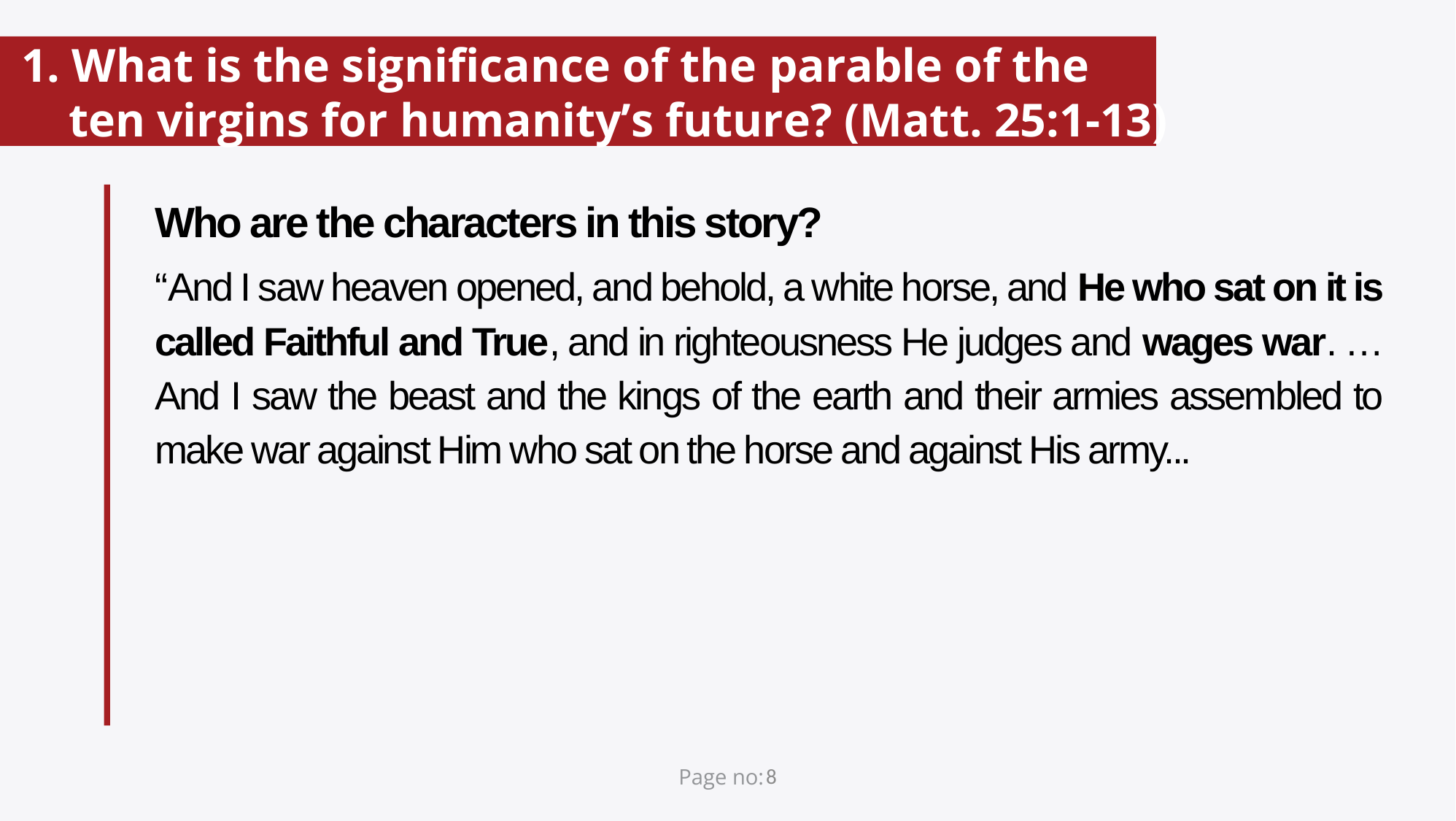

# 1. What is the significance of the parable of the ten virgins for humanity’s future? (Matt. 25:1-13)
Who are the characters in this story?
“And I saw heaven opened, and behold, a white horse, and He who sat on it is called Faithful and True, and in righteousness He judges and wages war. … And I saw the beast and the kings of the earth and their armies assembled to make war against Him who sat on the horse and against His army...